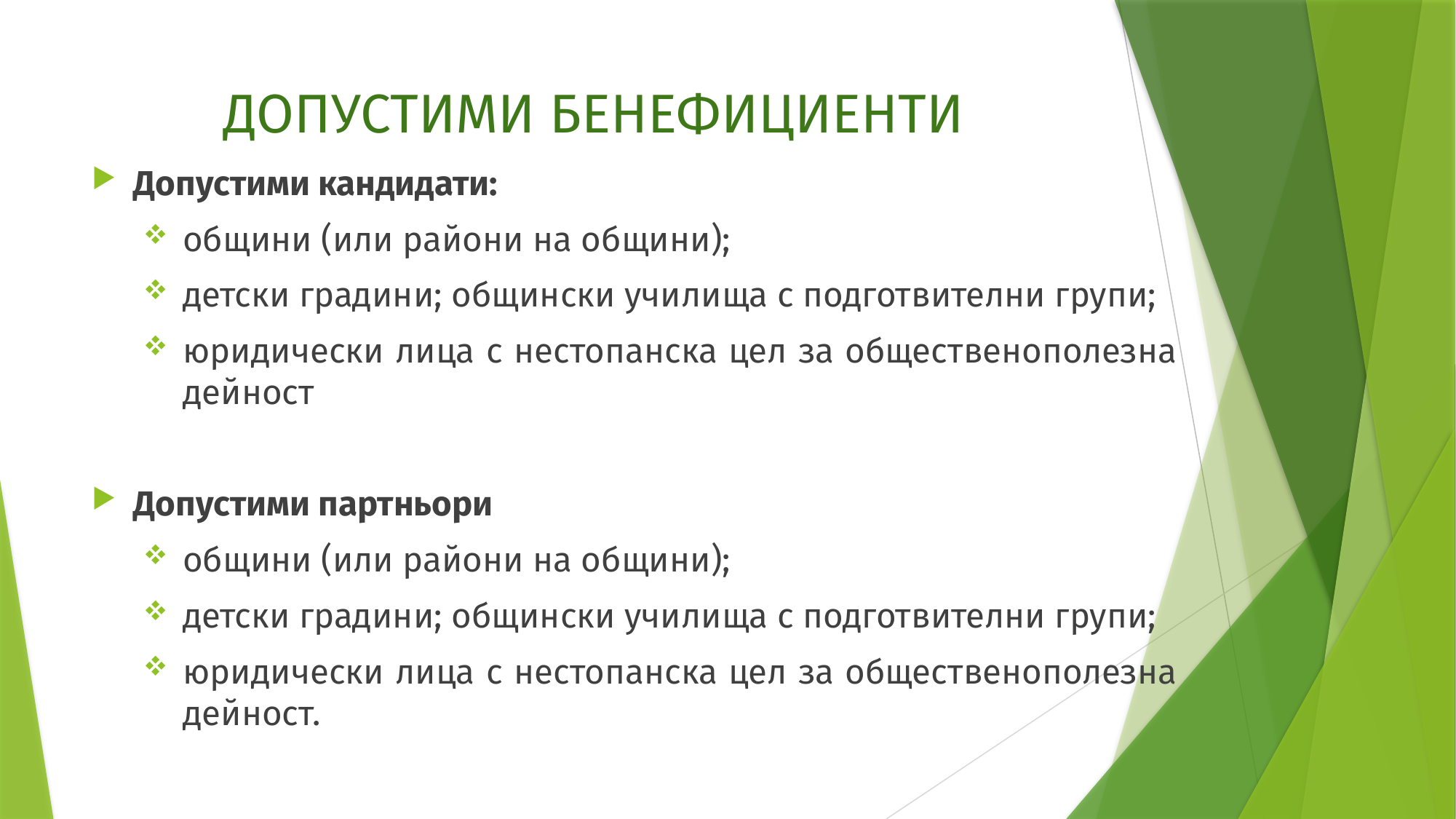

# ДОПУСТИМИ БЕНЕФИЦИЕНТИ
Допустими кандидати:
общини (или райони на общини);
детски градини; общински училища с подготвителни групи;
юридически лица с нестопанска цел за общественополезна дейност

Допустими партньори
общини (или райони на общини);
детски градини; общински училища с подготвителни групи;
юридически лица с нестопанска цел за общественополезна дейност.